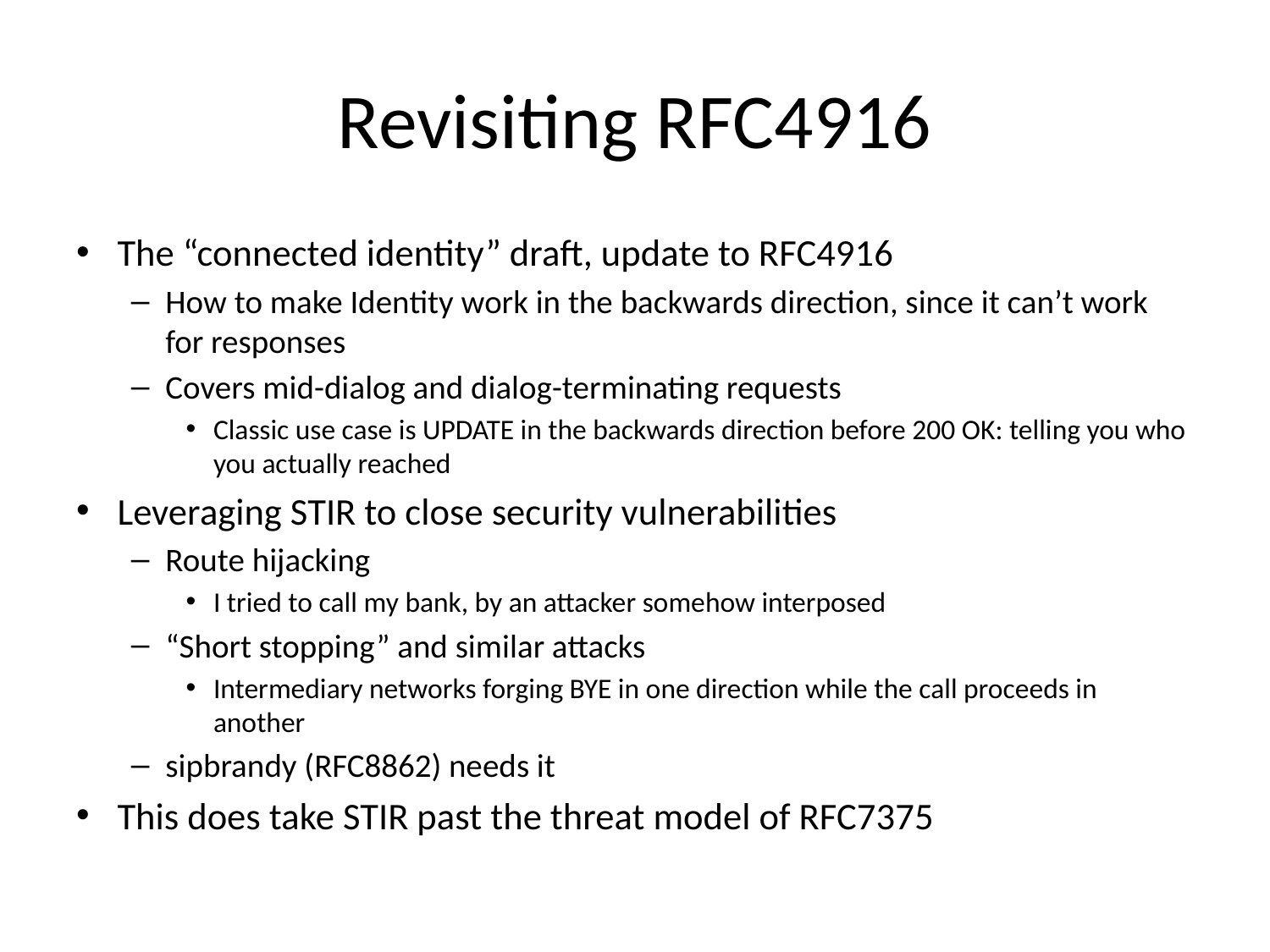

# Revisiting RFC4916
The “connected identity” draft, update to RFC4916
How to make Identity work in the backwards direction, since it can’t work for responses
Covers mid-dialog and dialog-terminating requests
Classic use case is UPDATE in the backwards direction before 200 OK: telling you who you actually reached
Leveraging STIR to close security vulnerabilities
Route hijacking
I tried to call my bank, by an attacker somehow interposed
“Short stopping” and similar attacks
Intermediary networks forging BYE in one direction while the call proceeds in another
sipbrandy (RFC8862) needs it
This does take STIR past the threat model of RFC7375